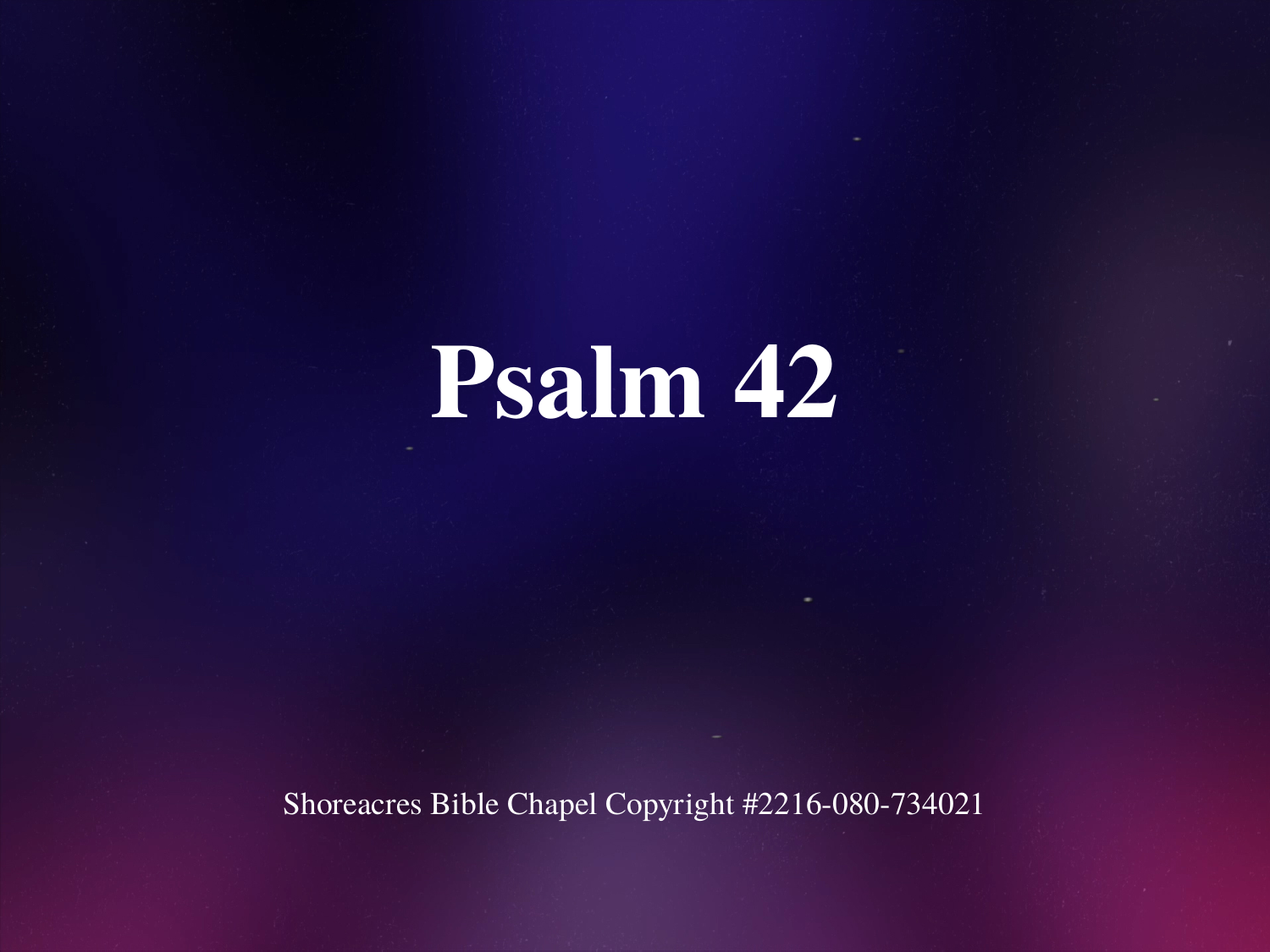

# Psalm 42

Shoreacres Bible Chapel Copyright #2216-080-734021